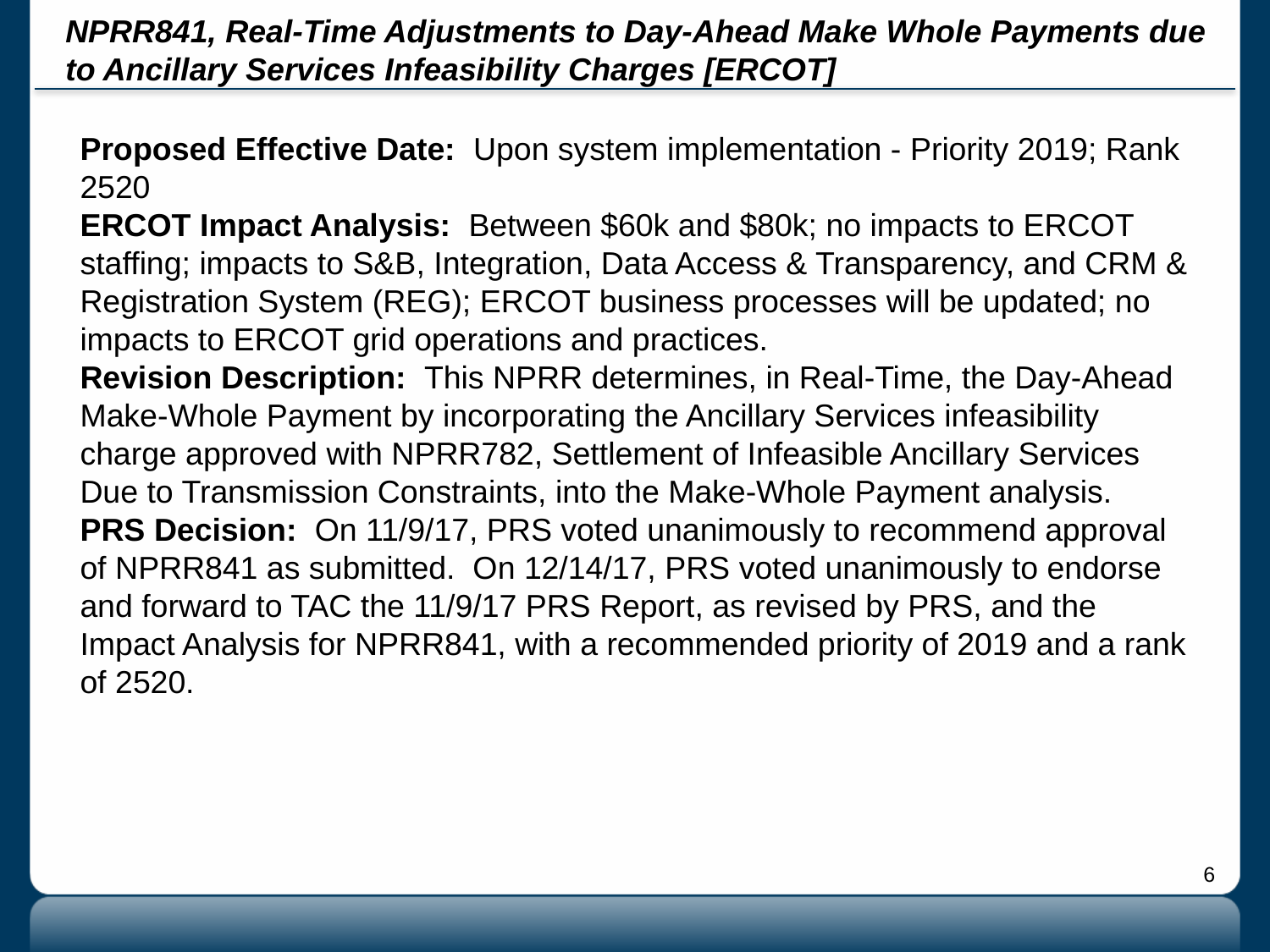

# NPRR841, Real-Time Adjustments to Day-Ahead Make Whole Payments due to Ancillary Services Infeasibility Charges [ERCOT]
Proposed Effective Date:  Upon system implementation - Priority 2019; Rank 2520
ERCOT Impact Analysis:  Between $60k and $80k; no impacts to ERCOT staffing; impacts to S&B, Integration, Data Access & Transparency, and CRM & Registration System (REG); ERCOT business processes will be updated; no impacts to ERCOT grid operations and practices.
Revision Description:  This NPRR determines, in Real-Time, the Day-Ahead Make-Whole Payment by incorporating the Ancillary Services infeasibility charge approved with NPRR782, Settlement of Infeasible Ancillary Services Due to Transmission Constraints, into the Make-Whole Payment analysis.
PRS Decision:  On 11/9/17, PRS voted unanimously to recommend approval of NPRR841 as submitted.  On 12/14/17, PRS voted unanimously to endorse and forward to TAC the 11/9/17 PRS Report, as revised by PRS, and the Impact Analysis for NPRR841, with a recommended priority of 2019 and a rank of 2520.